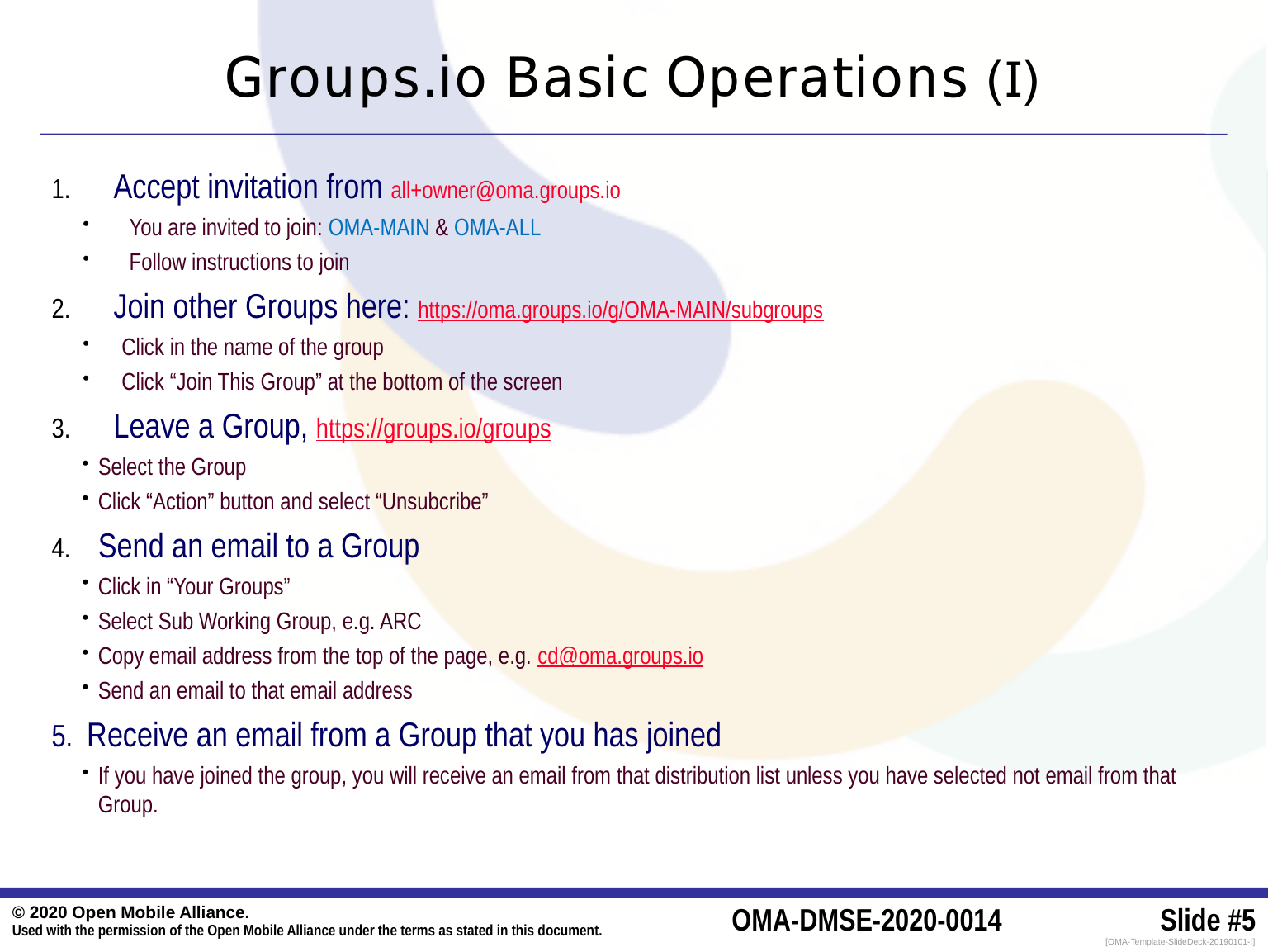

# Groups.io Basic Operations (I)
Accept invitation from all+owner@oma.groups.io
You are invited to join: OMA-MAIN & OMA-ALL
Follow instructions to join
Join other Groups here: https://oma.groups.io/g/OMA-MAIN/subgroups
Click in the name of the group
Click “Join This Group” at the bottom of the screen
Leave a Group, https://groups.io/groups
Select the Group
Click “Action” button and select “Unsubcribe”
Send an email to a Group
Click in “Your Groups”
Select Sub Working Group, e.g. ARC
Copy email address from the top of the page, e.g. cd@oma.groups.io
Send an email to that email address
5.  Receive an email from a Group that you has joined
If you have joined the group, you will receive an email from that distribution list unless you have selected not email from that Group.